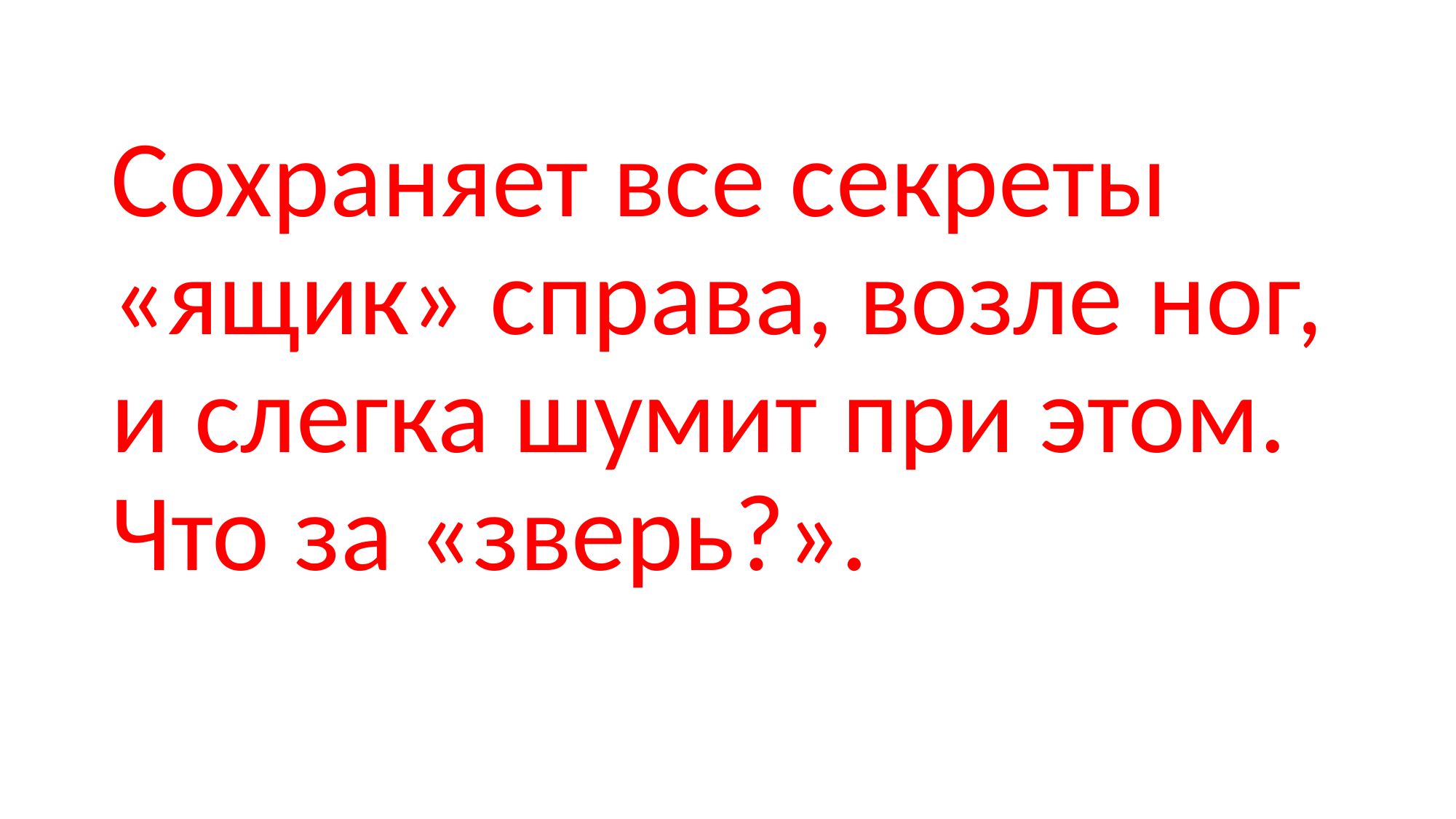

# Сохраняет все секреты «ящик» справа, возле ног, и слегка шумит при этом. Что за «зверь?».